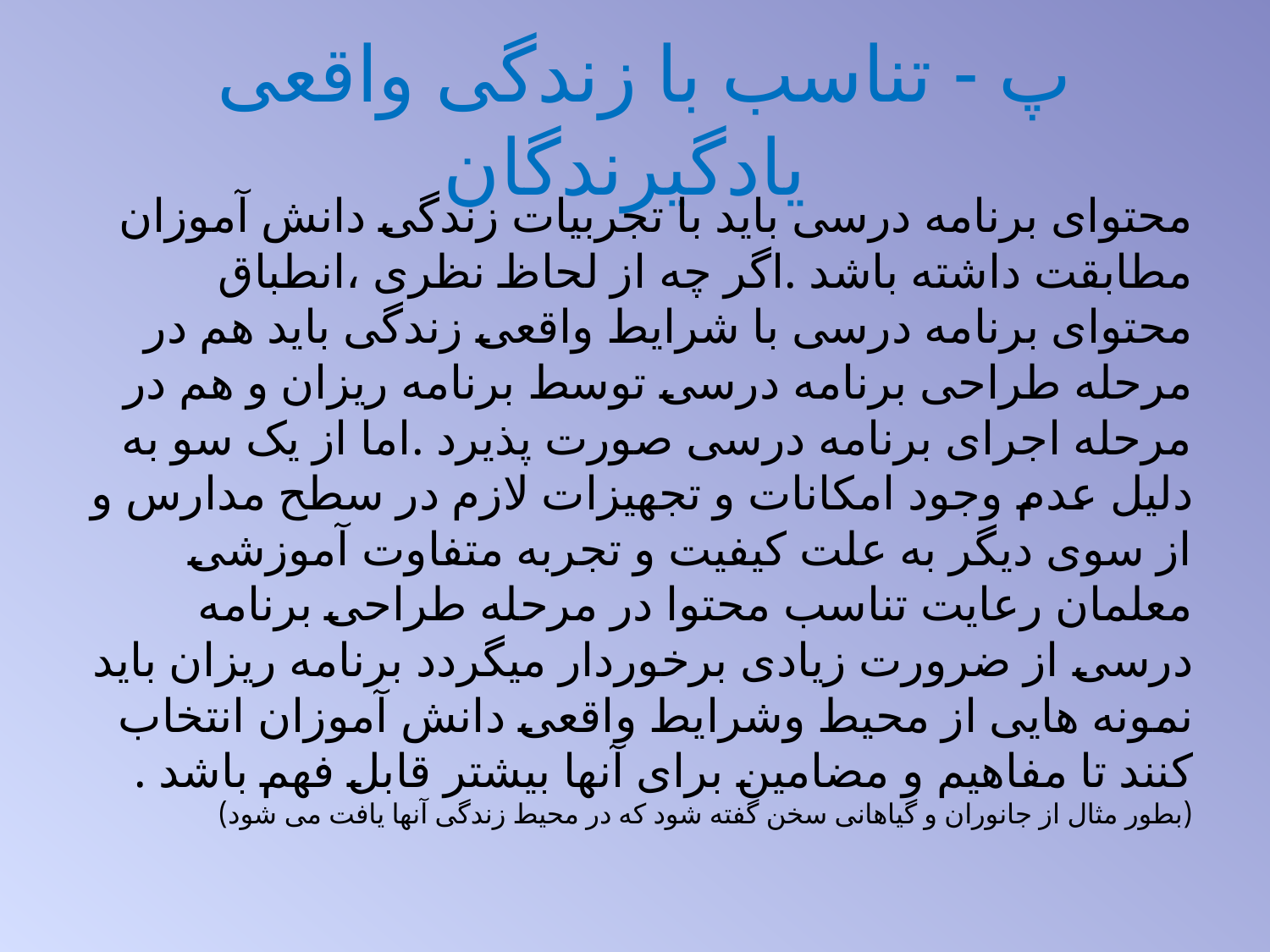

# پ - تناسب با زندگی واقعی یادگیرندگان
 محتوای برنامه درسی باید با تجربیات زندگی دانش آموزان مطابقت داشته باشد .اگر چه از لحاظ نظری ،انطباق محتوای برنامه درسی با شرایط واقعی زندگی باید هم در مرحله طراحی برنامه درسی توسط برنامه ریزان و هم در مرحله اجرای برنامه درسی صورت پذیرد .اما از یک سو به دلیل عدم وجود امکانات و تجهیزات لازم در سطح مدارس و از سوی دیگر به علت کیفیت و تجربه متفاوت آموزشی معلمان رعایت تناسب محتوا در مرحله طراحی برنامه درسی از ضرورت زیادی برخوردار میگردد برنامه ریزان باید نمونه هایی از محیط وشرایط واقعی دانش آموزان انتخاب کنند تا مفاهیم و مضامین برای آنها بیشتر قابل فهم باشد . (بطور مثال از جانوران و گیاهانی سخن گفته شود که در محیط زندگی آنها یافت می شود)